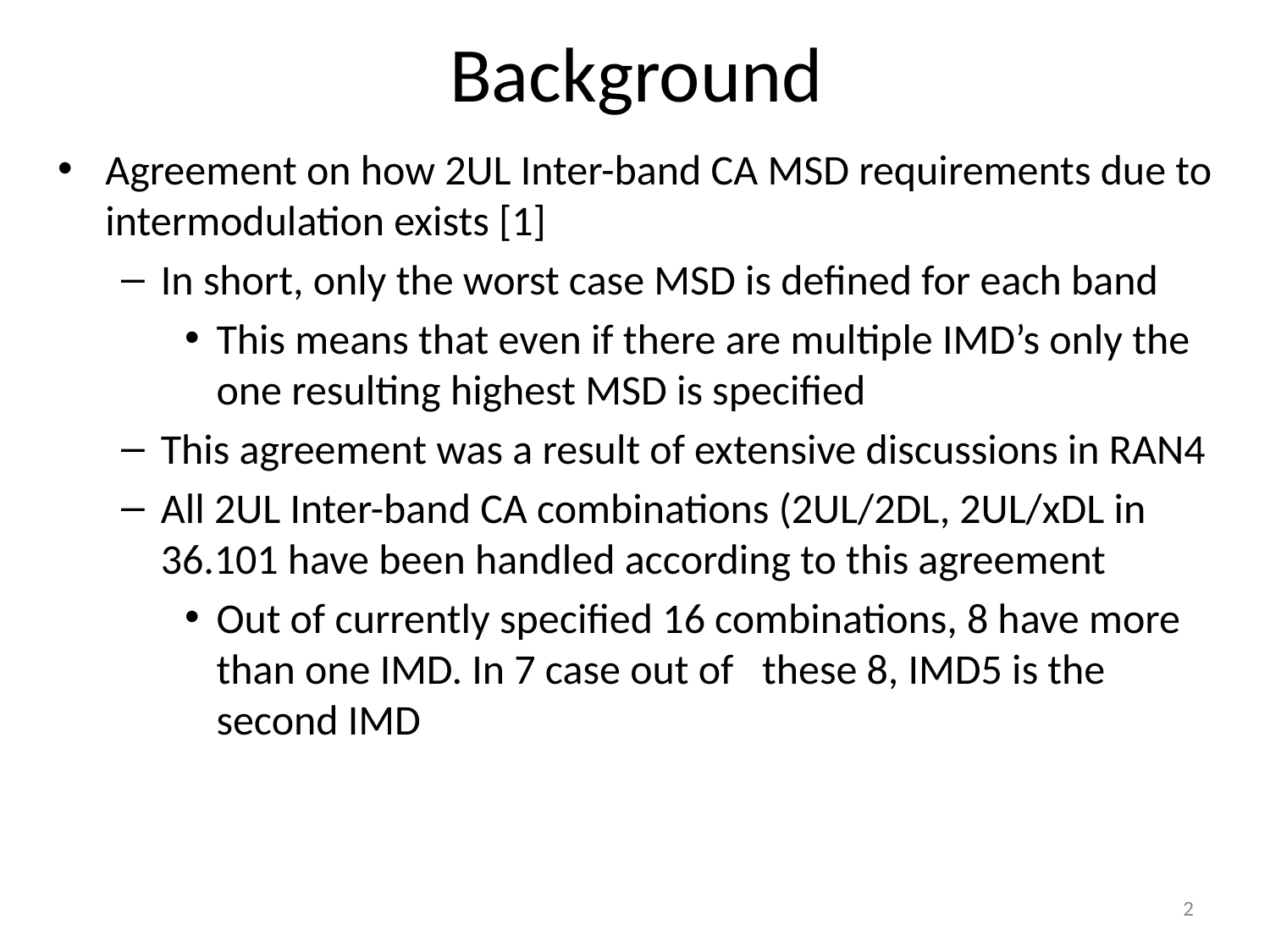

# Background
Agreement on how 2UL Inter-band CA MSD requirements due to intermodulation exists [1]
In short, only the worst case MSD is defined for each band
This means that even if there are multiple IMD’s only the one resulting highest MSD is specified
This agreement was a result of extensive discussions in RAN4
All 2UL Inter-band CA combinations (2UL/2DL, 2UL/xDL in 36.101 have been handled according to this agreement
Out of currently specified 16 combinations, 8 have more than one IMD. In 7 case out of   these 8, IMD5 is the second IMD
2